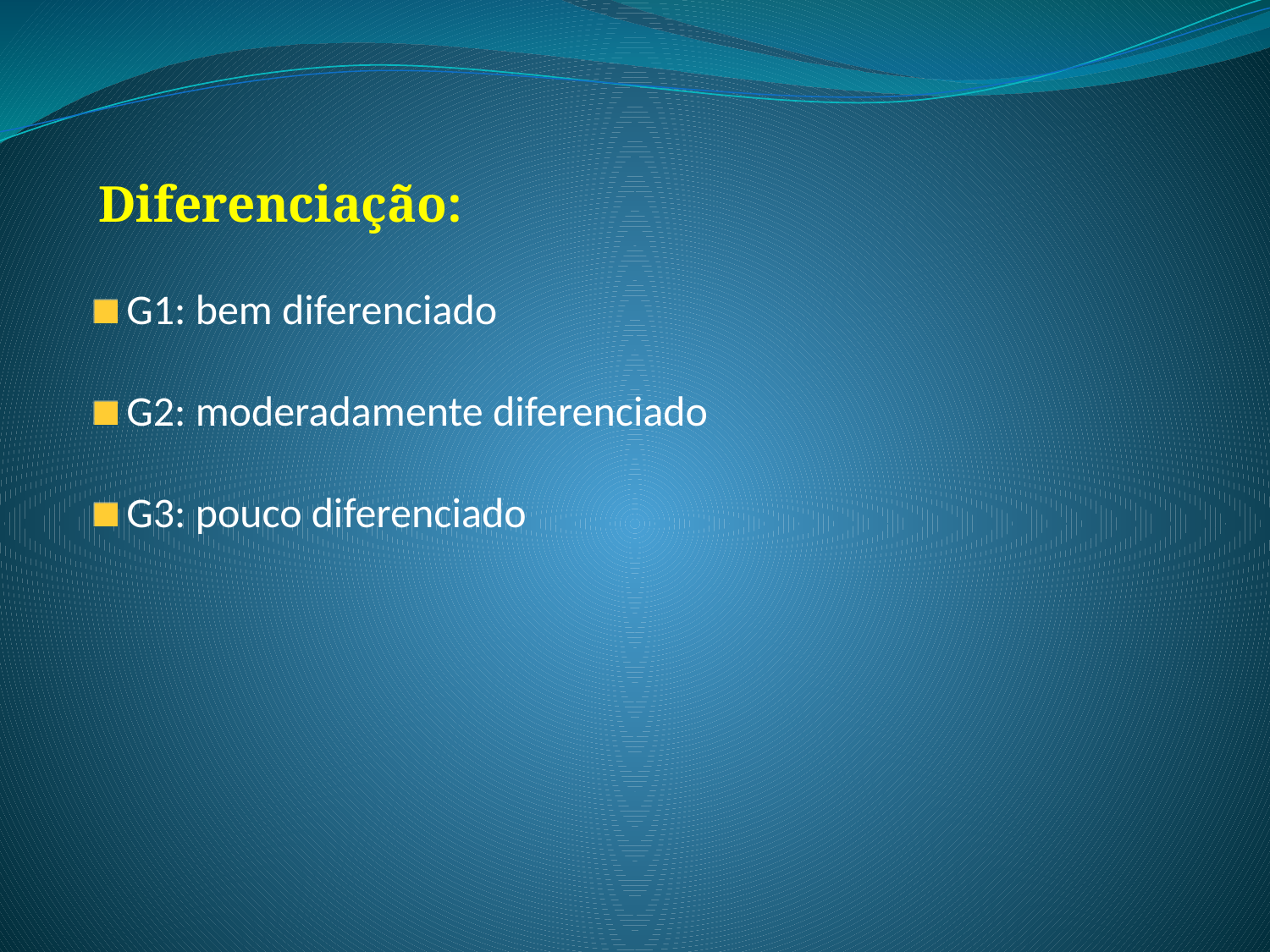

Diferenciação:

 G1: bem diferenciado

 G2: moderadamente diferenciado

 G3: pouco diferenciado